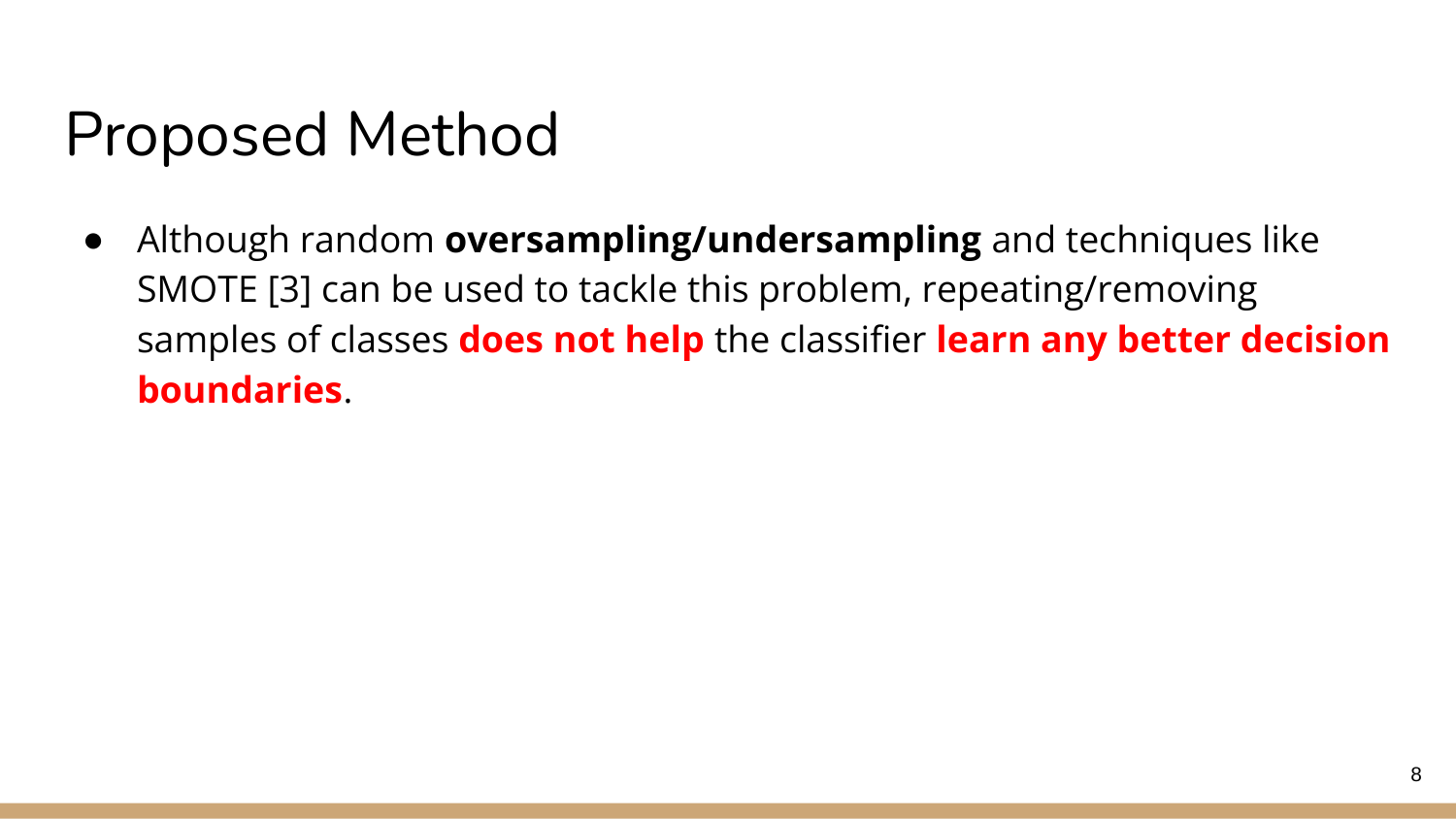

# Proposed Method
Although random oversampling/undersampling and techniques like SMOTE [3] can be used to tackle this problem, repeating/removing samples of classes does not help the classifier learn any better decision boundaries.

8